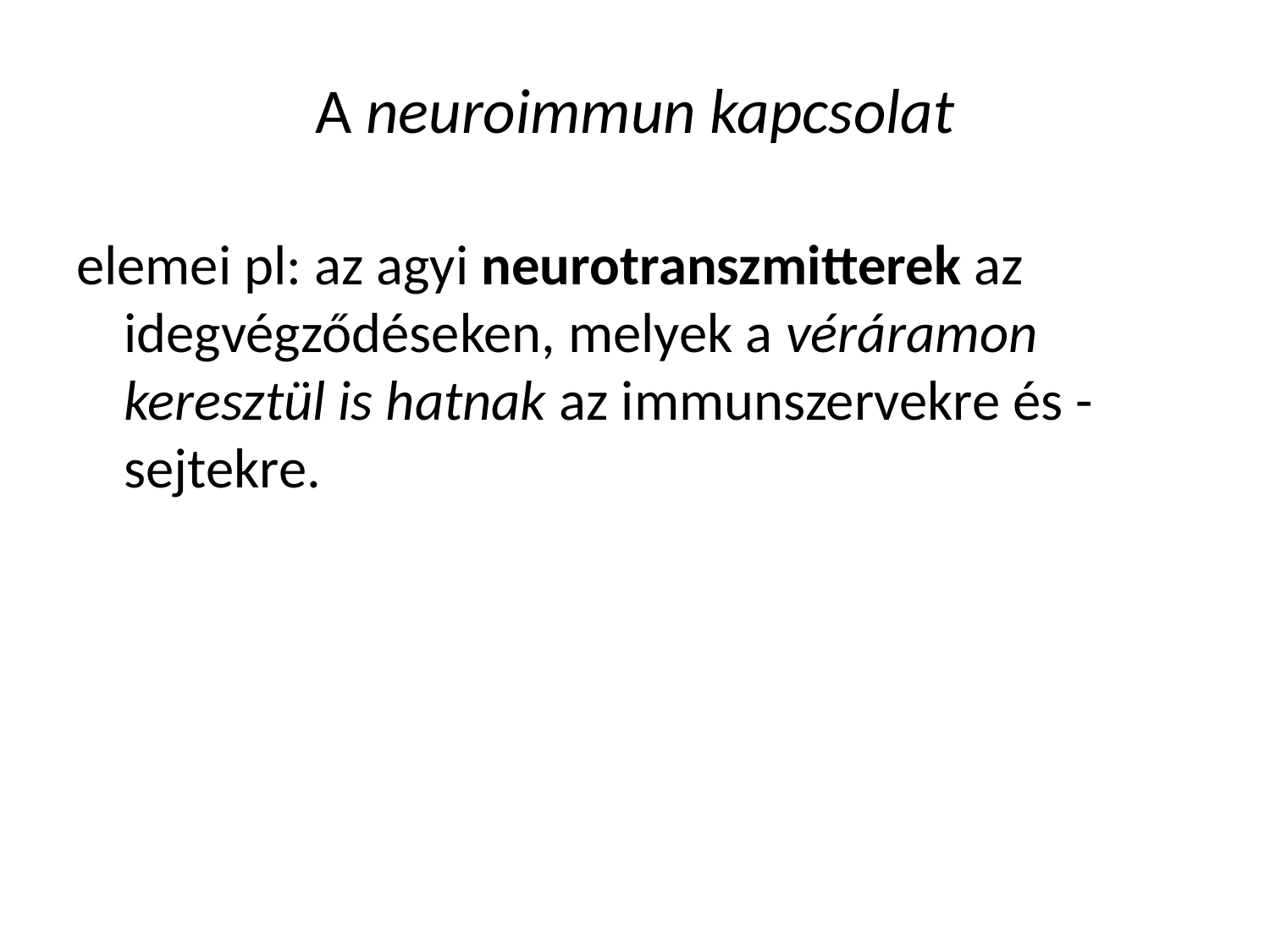

# A neuroimmun kapcsolat
elemei pl: az agyi neuro­transzmitterek az idegvégződéseken, melyek a véráramon keresztül is hatnak az immunszervekre és -sejtekre.